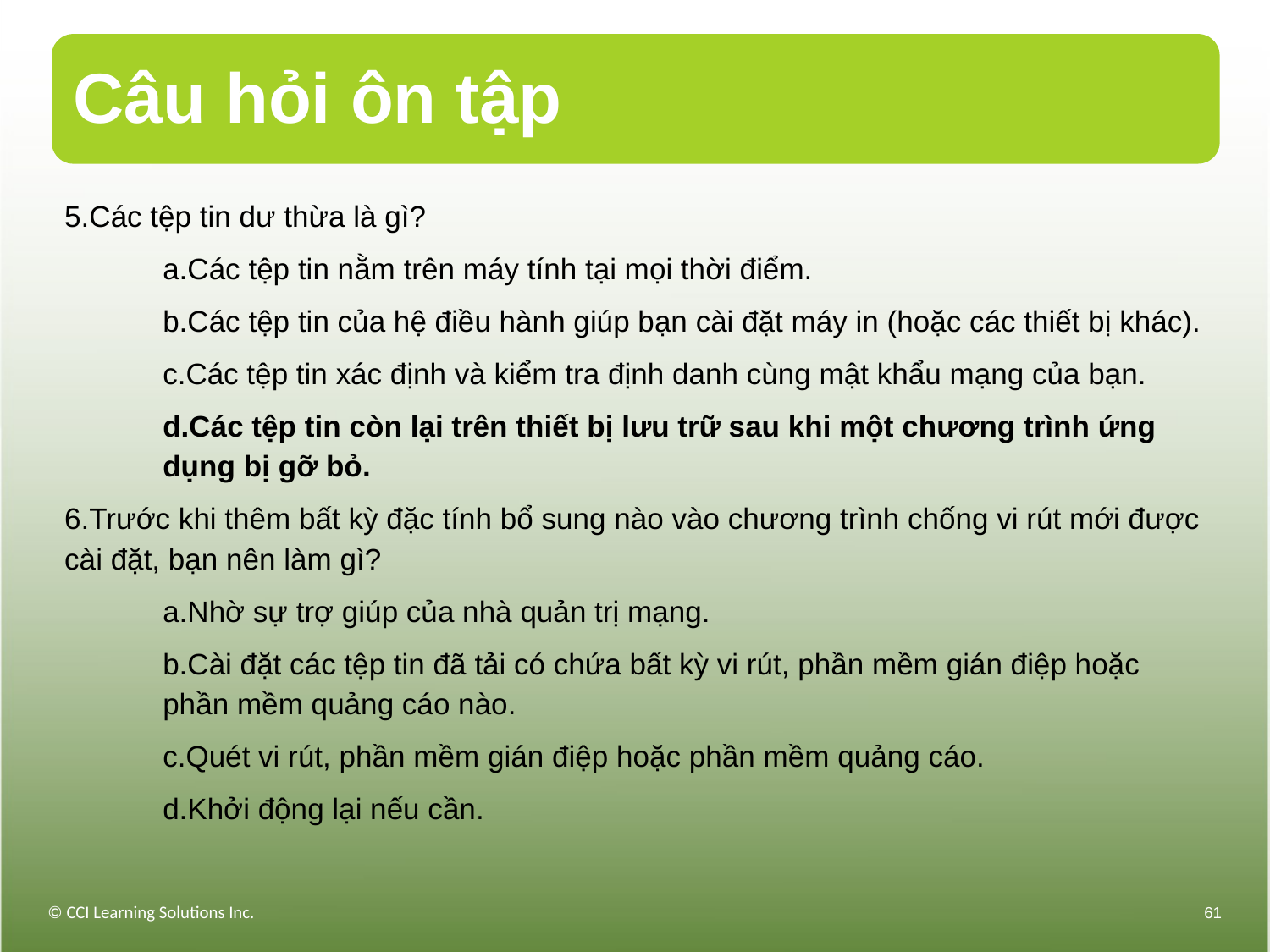

# Câu hỏi ôn tập
5.Các tệp tin dư thừa là gì?
a.Các tệp tin nằm trên máy tính tại mọi thời điểm.
b.Các tệp tin của hệ điều hành giúp bạn cài đặt máy in (hoặc các thiết bị khác).
c.Các tệp tin xác định và kiểm tra định danh cùng mật khẩu mạng của bạn.
d.Các tệp tin còn lại trên thiết bị lưu trữ sau khi một chương trình ứng dụng bị gỡ bỏ.
6.Trước khi thêm bất kỳ đặc tính bổ sung nào vào chương trình chống vi rút mới được cài đặt, bạn nên làm gì?
a.Nhờ sự trợ giúp của nhà quản trị mạng.
b.Cài đặt các tệp tin đã tải có chứa bất kỳ vi rút, phần mềm gián điệp hoặc phần mềm quảng cáo nào.
c.Quét vi rút, phần mềm gián điệp hoặc phần mềm quảng cáo.
d.Khởi động lại nếu cần.
© CCI Learning Solutions Inc.
61